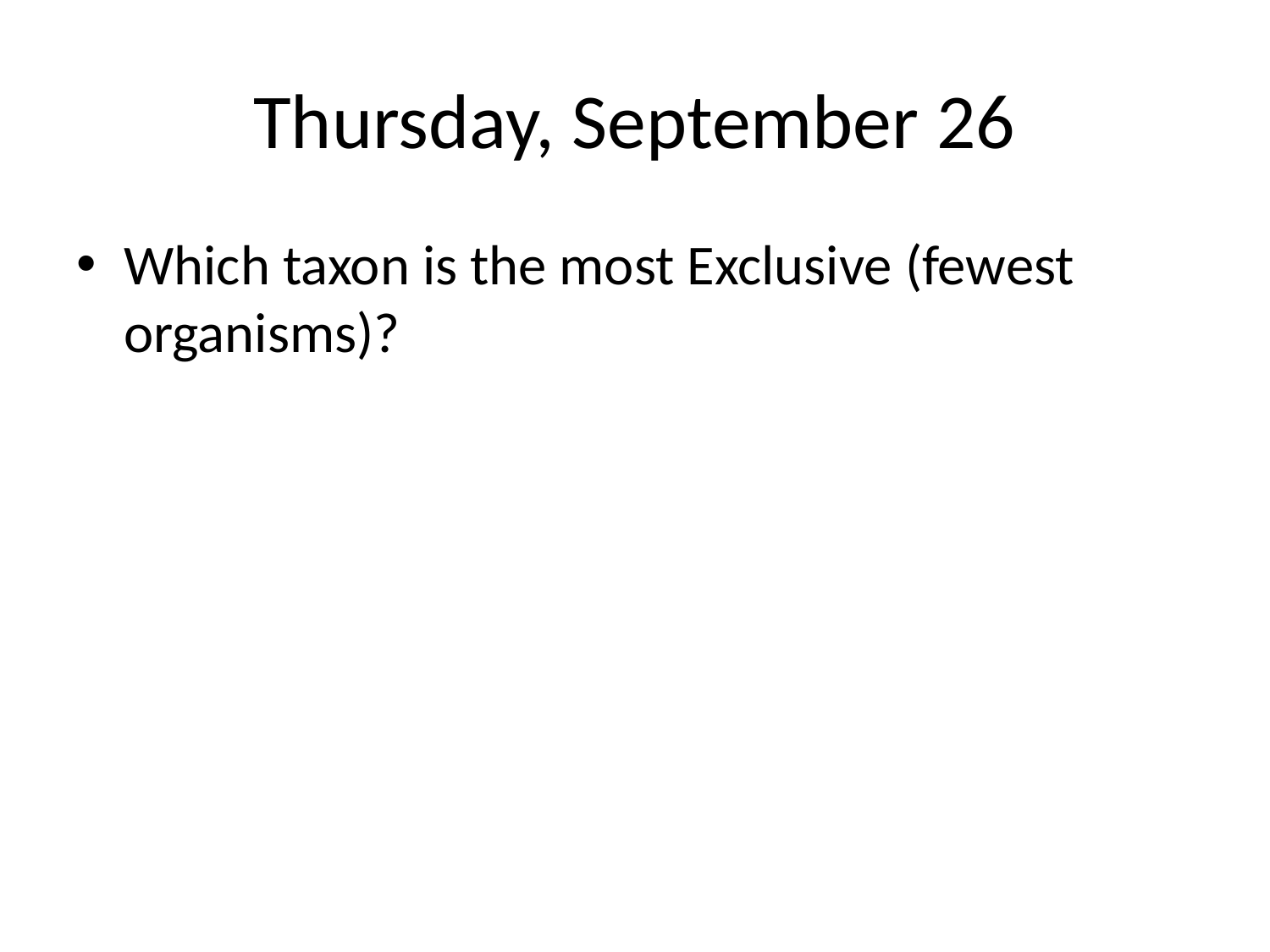

# Thursday, September 26
Which taxon is the most Exclusive (fewest organisms)?